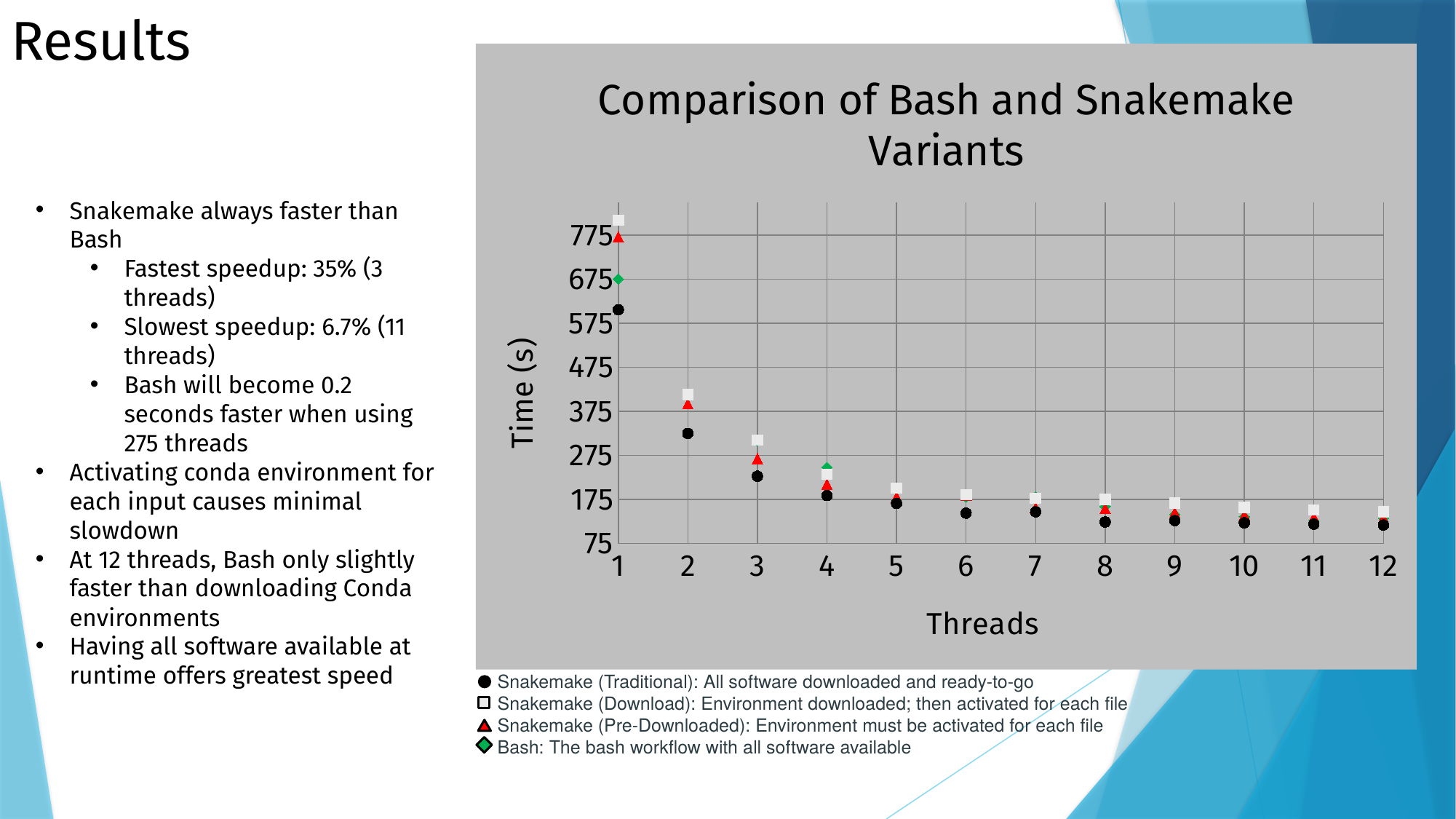

# Results

### Chart: Comparison of Bash and Snakemake Variants

| Category | Snakemake (Traditional) | Snakemake (Download) | Snakemake (Preinstalled) | Bash |
|---|---|---|---|---|
Snakemake always faster than Bash
Fastest speedup: 35% (3 threads)
Slowest speedup: 6.7% (11 threads)
Bash will become 0.2 seconds faster when using 275 threads
Activating conda environment for each input causes minimal slowdown
At 12 threads, Bash only slightly faster than downloading Conda environments
Having all software available at runtime offers greatest speed
Snakemake (Traditional): All software downloaded and ready-to-go
Snakemake (Download): Environment downloaded; then activated for each file
Snakemake (Pre-Downloaded): Environment must be activated for each file
Bash: The bash workflow with all software available